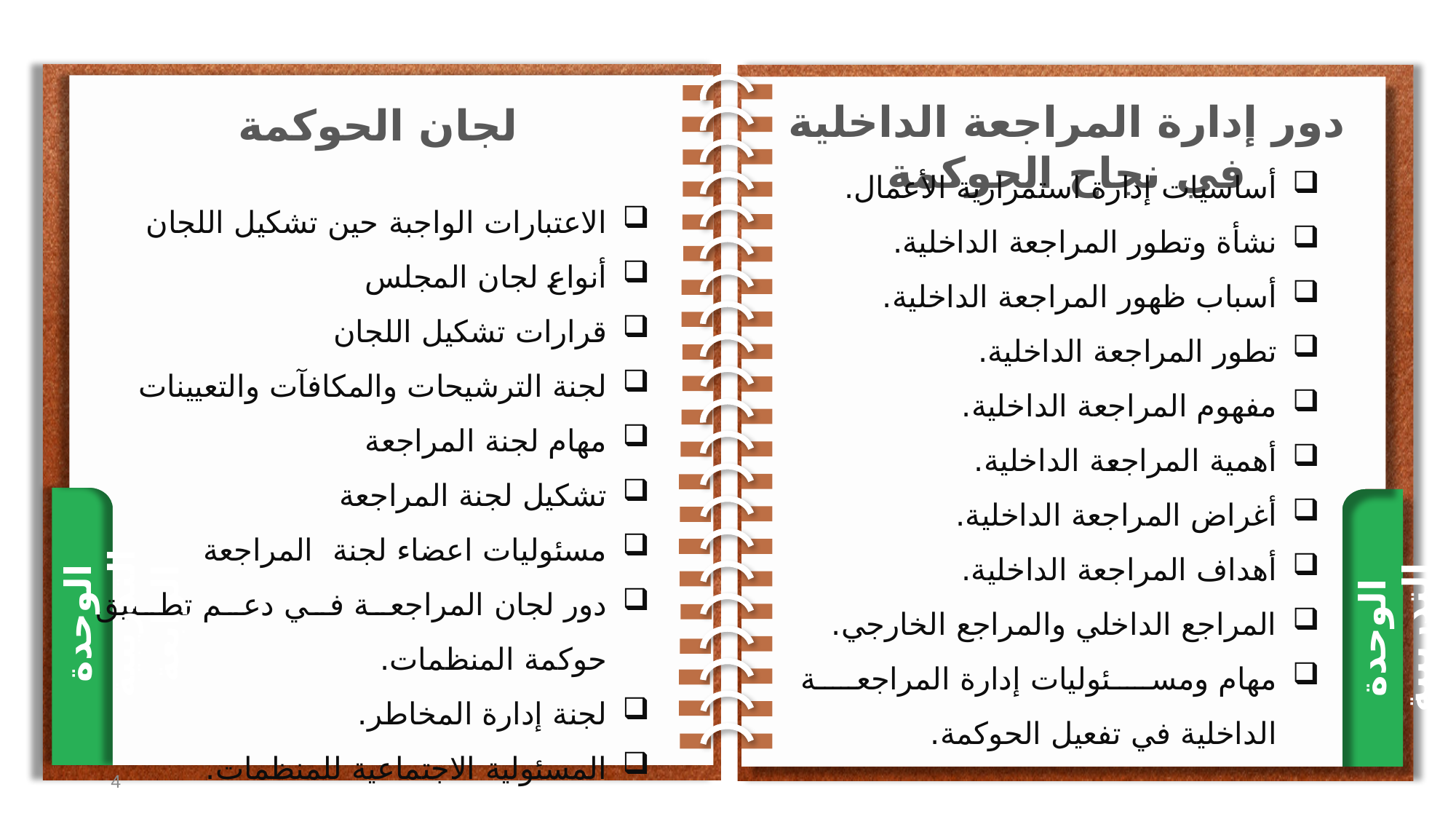

دور إدارة المراجعة الداخلية في نجاح الحوكمة
لجان الحوكمة
أساسيات إدارة استمرارية الأعمال.
نشأة وتطور المراجعة الداخلية.
أسباب ظهور المراجعة الداخلية.
تطور المراجعة الداخلية.
مفهوم المراجعة الداخلية.
أهمية المراجعة الداخلية.
أغراض المراجعة الداخلية.
أهداف المراجعة الداخلية.
المراجع الداخلي والمراجع الخارجي.
مهام ومسئوليات إدارة المراجعة الداخلية في تفعيل الحوكمة.
الاعتبارات الواجبة حين تشكيل اللجان
أنواع لجان المجلس
قرارات تشكيل اللجان
لجنة الترشيحات والمكافآت والتعيينات
مهام لجنة المراجعة
تشكيل لجنة المراجعة
مسئوليات اعضاء لجنة  المراجعة
دور لجان المراجعة في دعم تطبيق حوكمة المنظمات.
لجنة إدارة المخاطر.
المسئولية الاجتماعية للمنظمات.
الوحدة التدريبية الرابعة
الوحدة التدريبية الثالثة
4